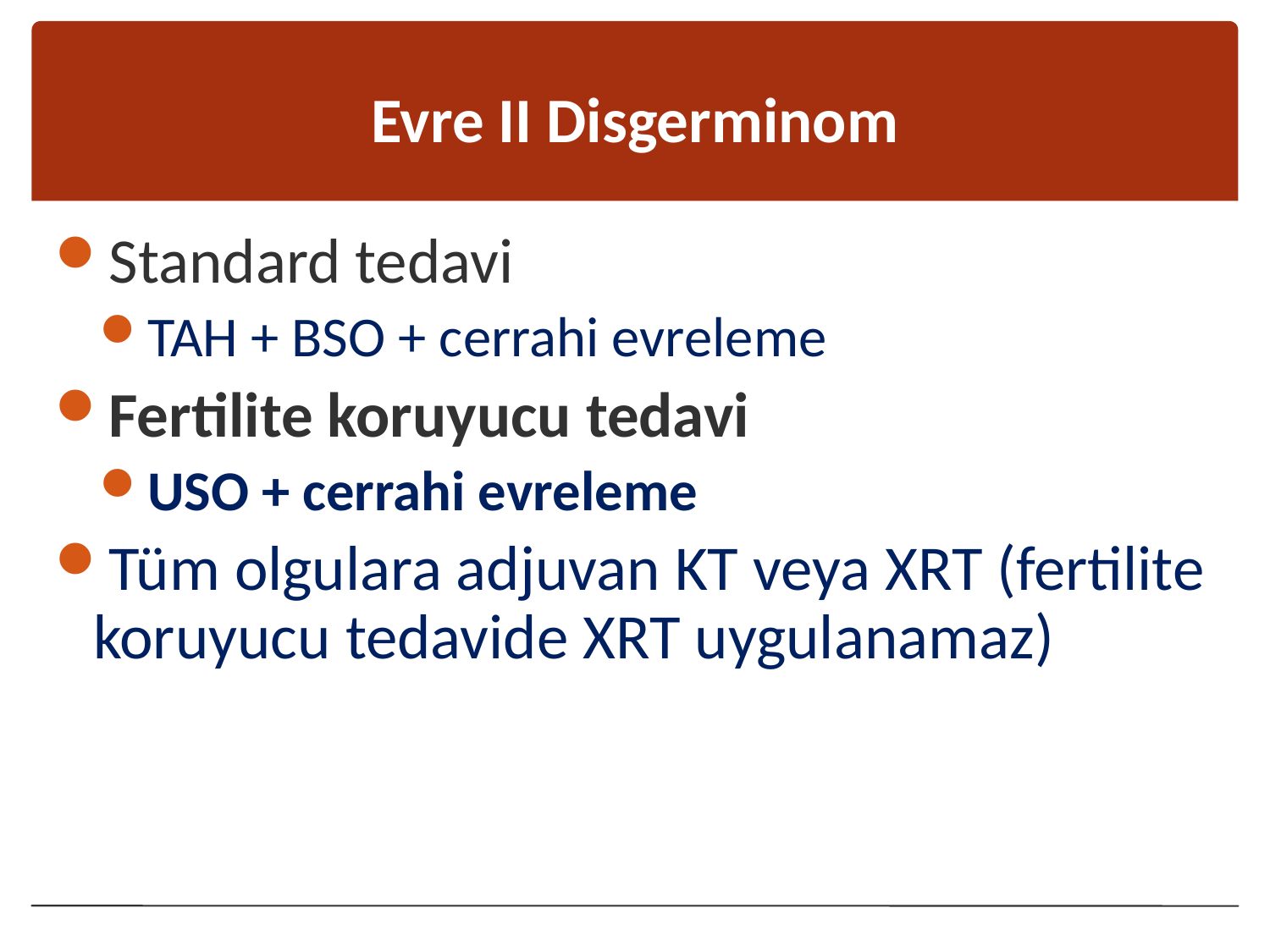

# Evre II Disgerminom
Standard tedavi
TAH + BSO + cerrahi evreleme
Fertilite koruyucu tedavi
USO + cerrahi evreleme
Tüm olgulara adjuvan KT veya XRT (fertilite koruyucu tedavide XRT uygulanamaz)